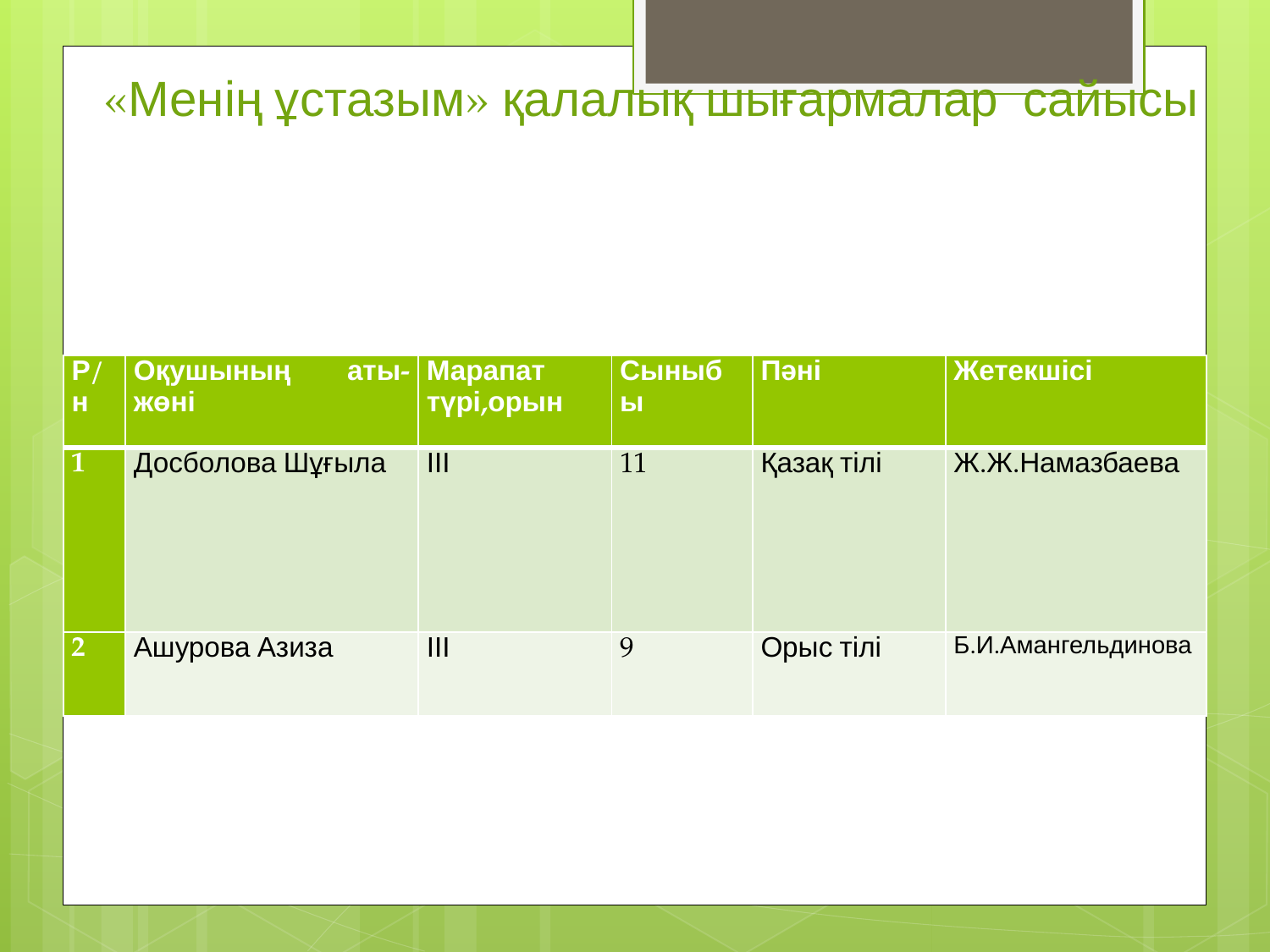

«Менің ұстазым» қалалық шығармалар  сайысы

| Р/н | Оқушының аты-жөні | Марапат түрі,орын | Сыныбы | Пәні | Жетекшісі |
| --- | --- | --- | --- | --- | --- |
| 1 | Досболова Шұғыла | ІІІ | 11 | Қазақ тілі | Ж.Ж.Намазбаева |
| 2 | Ашурова Азиза | ІІІ | 9 | Орыс тілі | Б.И.Амангельдинова |